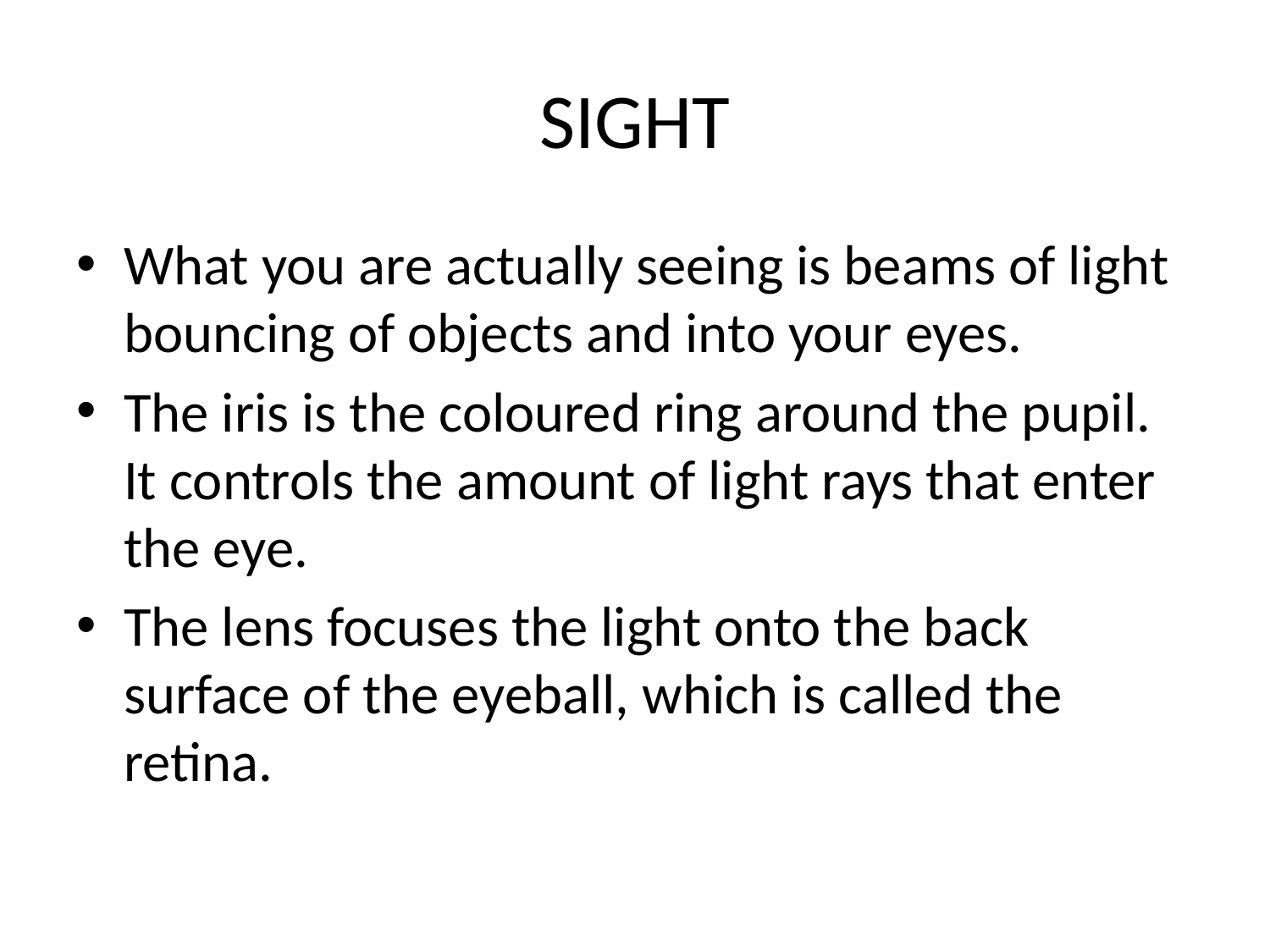

# SIGHT
What you are actually seeing is beams of light bouncing of objects and into your eyes.
The iris is the coloured ring around the pupil.  It controls the amount of light rays that enter the eye.
The lens focuses the light onto the back surface of the eyeball, which is called the retina.